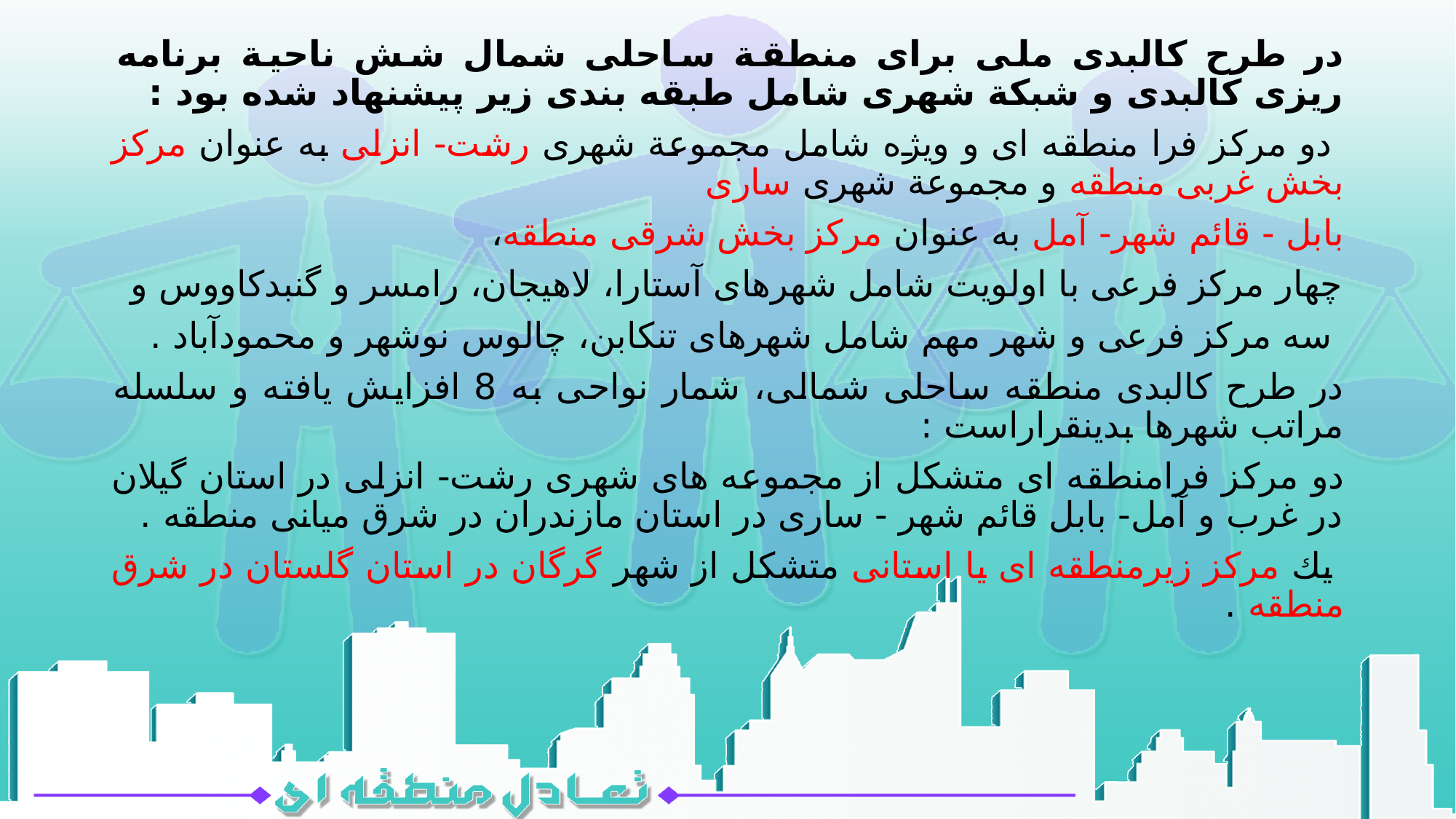

در طرح کالبدی ملی برای منطقة ساحلی شمال شش ناحیة برنامه ریزی کالبدی و شبکة شهری شامل طبقه بندی زیر پیشنهاد شده بود :
 دو مرکز فرا منطقه ای و ویژه شامل مجموعة شهری رشت- انزلی به عنوان مرکز بخش غربی منطقه و مجموعة شهری ساری
بابل - قائم شهر- آمل به عنوان مرکز بخش شرقی منطقه،
چهار مرکز فرعی با اولویت شامل شهرهای آستارا، لاهیجان، رامسر و گنبدکاووس و
 سه مرکز فرعی و شهر مهم شامل شهرهای تنکابن، چالوس نوشهر و محمودآباد .
در طرح کالبدی منطقه ساحلی شمالی، شمار نواحی به 8 افزایش یافته و سلسله مراتب شهرها بدینقراراست :
دو مرکز فرامنطقه ای متشکل از مجموعه های شهری رشت- انزلی در استان گیلان در غرب و آمل- بابل قائم شهر - ساری در استان مازندران در شرق میانی منطقه .
 یك مرکز زیرمنطقه ای یا استانی متشکل از شهر گرگان در استان گلستان در شرق منطقه .